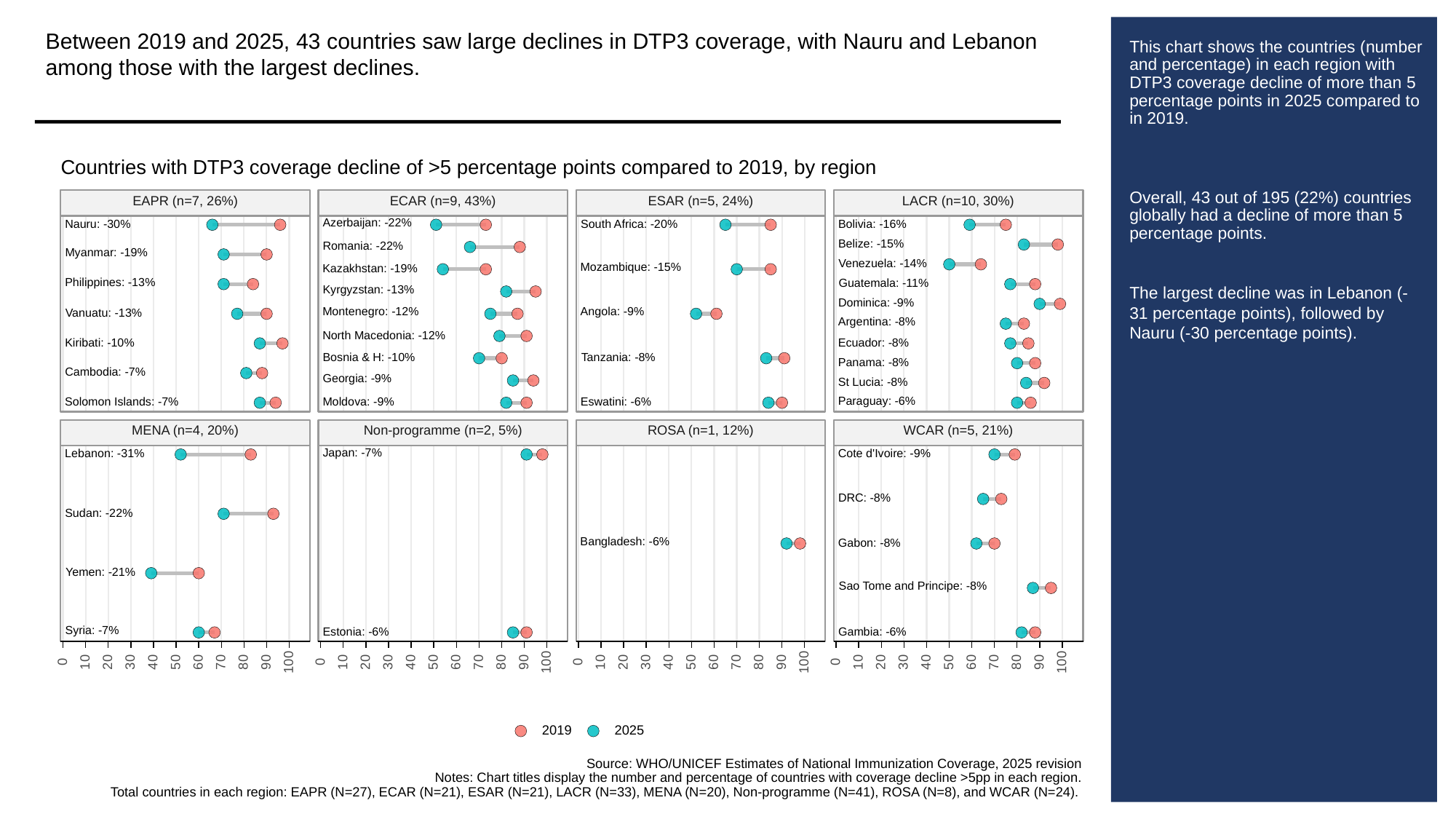

Between 2019 and 2025, 43 countries saw large declines in DTP3 coverage, with Nauru and Lebanon among those with the largest declines.
# This chart shows the countries (number and percentage) in each region with DTP3 coverage decline of more than 5 percentage points in 2025 compared to in 2019.

Overall, 43 out of 195 (22%) countries globally had a decline of more than 5 percentage points.

The largest decline was in Lebanon (-31 percentage points), followed by Nauru (-30 percentage points).

Countries with DTP3 coverage decline of >5 percentage points compared to 2019, by region

EAPR (n=7, 26%)
ECAR (n=9, 43%)
ESAR (n=5, 24%)
LACR (n=10, 30%)

Azerbaijan: -22%

Nauru: -30%
South Africa: -20%
Bolivia: -16%

Belize: -15%

Romania: -22%

Myanmar: -19%

Venezuela: -14%
Mozambique: -15%

Kazakhstan: -19%

Philippines: -13%

Guatemala: -11%

Kyrgyzstan: -13%

Dominica: -9%

Montenegro: -12%
Angola: -9%

Vanuatu: -13%

Argentina: -8%

North Macedonia: -12%

Kiribati: -10%
Ecuador: -8%

Bosnia & H: -10%
Tanzania: -8%

Panama: -8%

Cambodia: -7%

Georgia: -9%

St Lucia: -8%

Paraguay: -6%

Solomon Islands: -7%
Moldova: -9%
Eswatini: -6%

ROSA (n=1, 12%)
MENA (n=4, 20%)
Non-programme (n=2, 5%)
WCAR (n=5, 21%)

Japan: -7%

Lebanon: -31%
Cote d'Ivoire: -9%

DRC: -8%

Sudan: -22%

Bangladesh: -6%

Gabon: -8%

Yemen: -21%

Sao Tome and Principe: -8%

Syria: -7%

Estonia: -6%
Gambia: -6%

30
30
30
30
0
10
20
40
50
60
70
80
90
100
0
10
20
40
50
60
70
80
90
100
0
10
20
40
50
60
70
80
90
100
0
10
20
40
50
60
70
80
90
100

2019
2025
Source: WHO/UNICEF Estimates of National Immunization Coverage, 2025 revision
Notes: Chart titles display the number and percentage of countries with coverage decline >5pp in each region.
Total countries in each region: EAPR (N=27), ECAR (N=21), ESAR (N=21), LACR (N=33), MENA (N=20), Non-programme (N=41), ROSA (N=8), and WCAR (N=24).